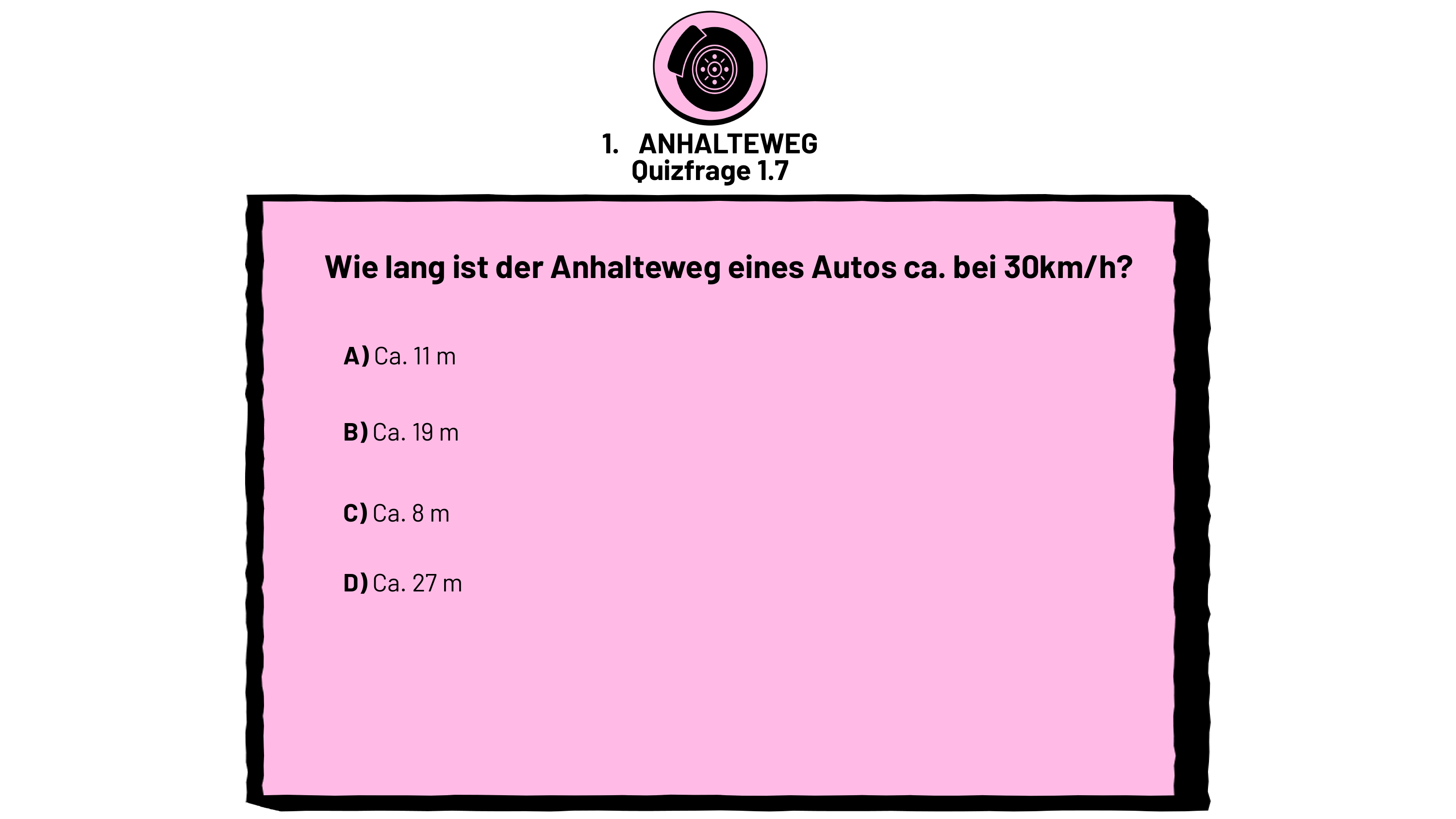

ANHALTEWEG
Quizfrage 1.7
Wie lang ist der Anhalteweg eines Autos ca. bei 30km/h?

	A) Ca. 11 m

	B) Ca. 19 m

C) Ca. 8 m

D) Ca. 27 m